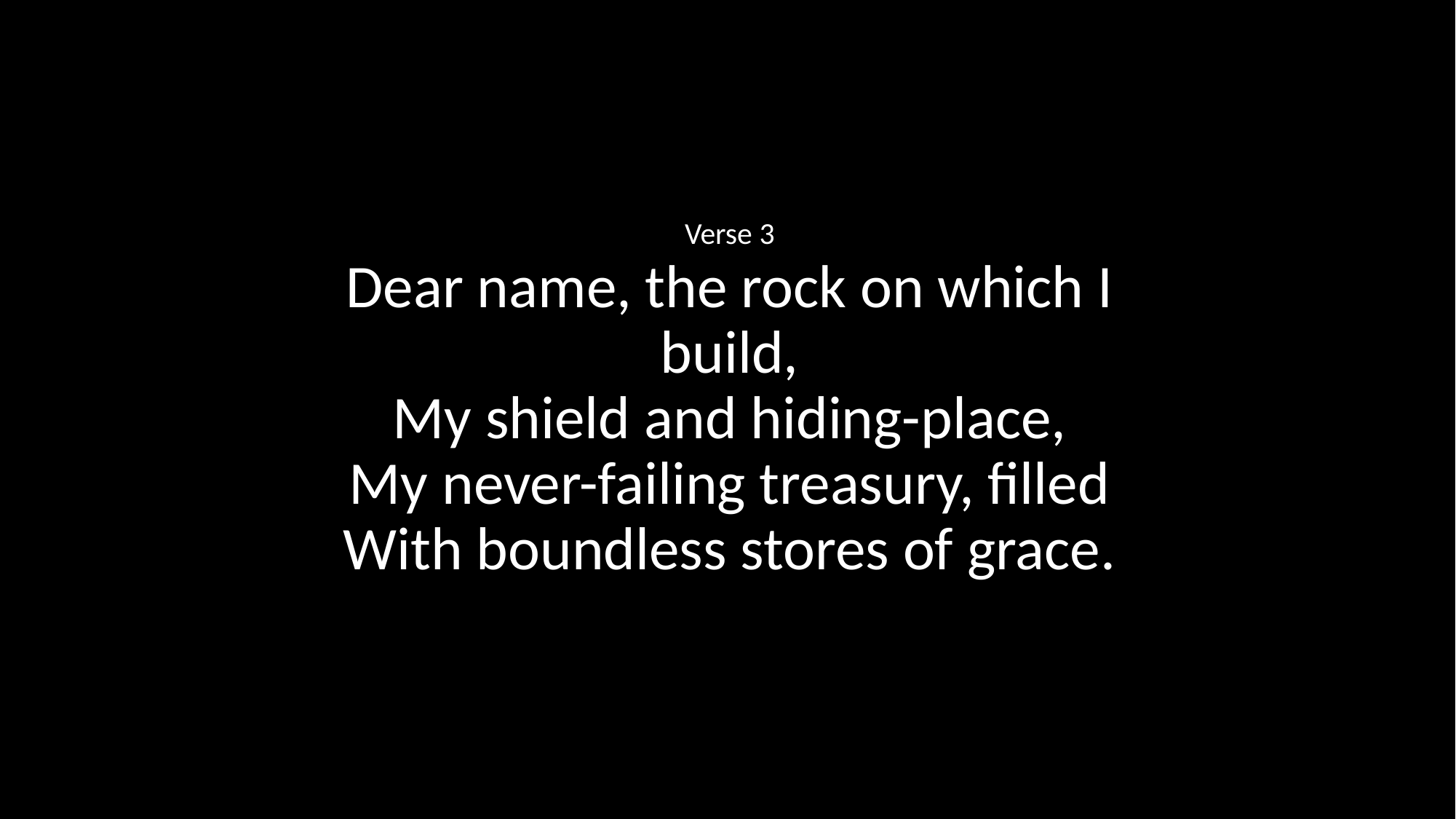

Verse 3
Dear name, the rock on which I build,
My shield and hiding-place,
My never-failing treasury, filled
With boundless stores of grace.